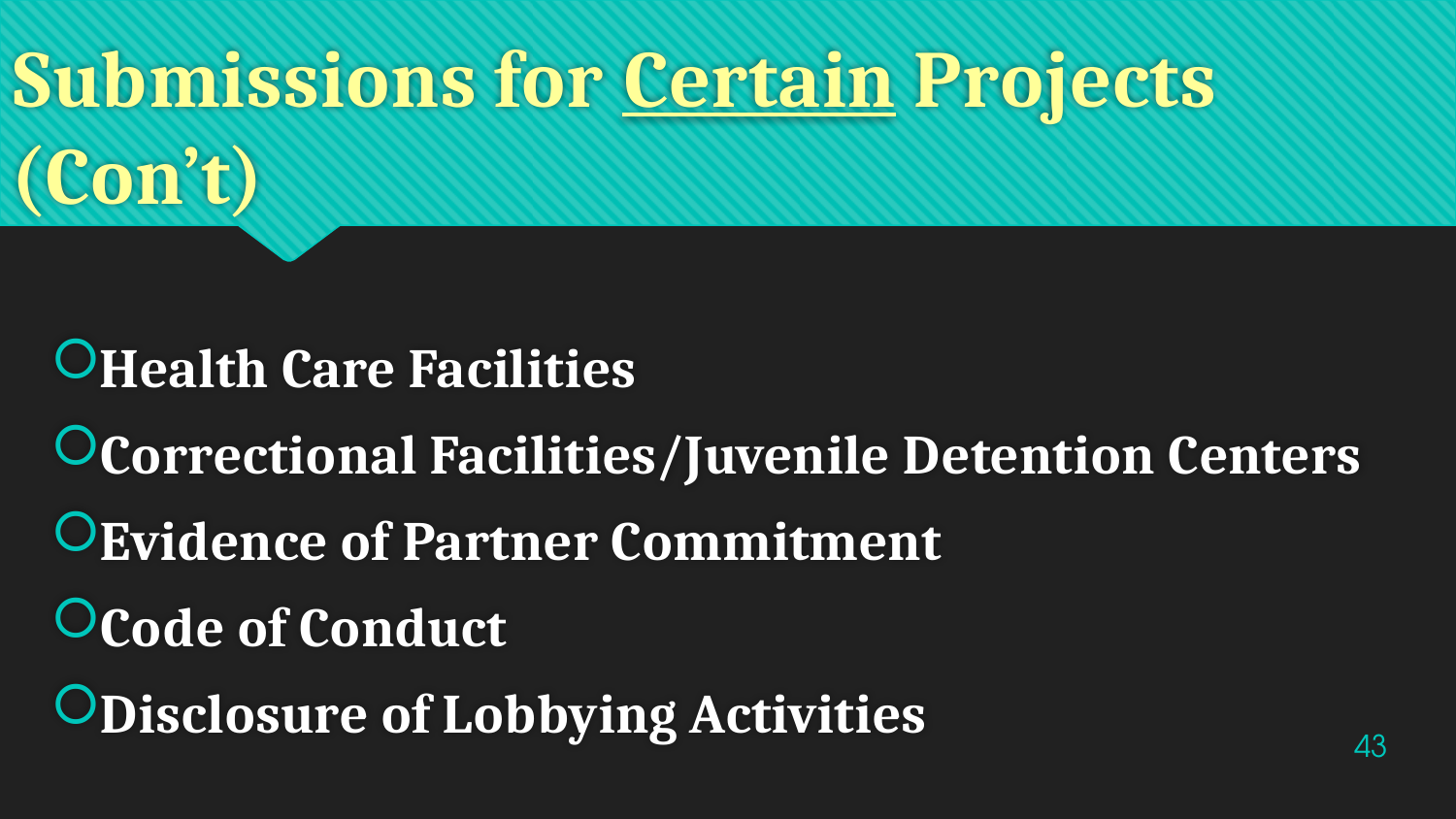

# Submissions for Certain Projects  (Con’t)
Health Care Facilities
Correctional Facilities/Juvenile Detention Centers
Evidence of Partner Commitment
Code of Conduct
Disclosure of Lobbying Activities
43